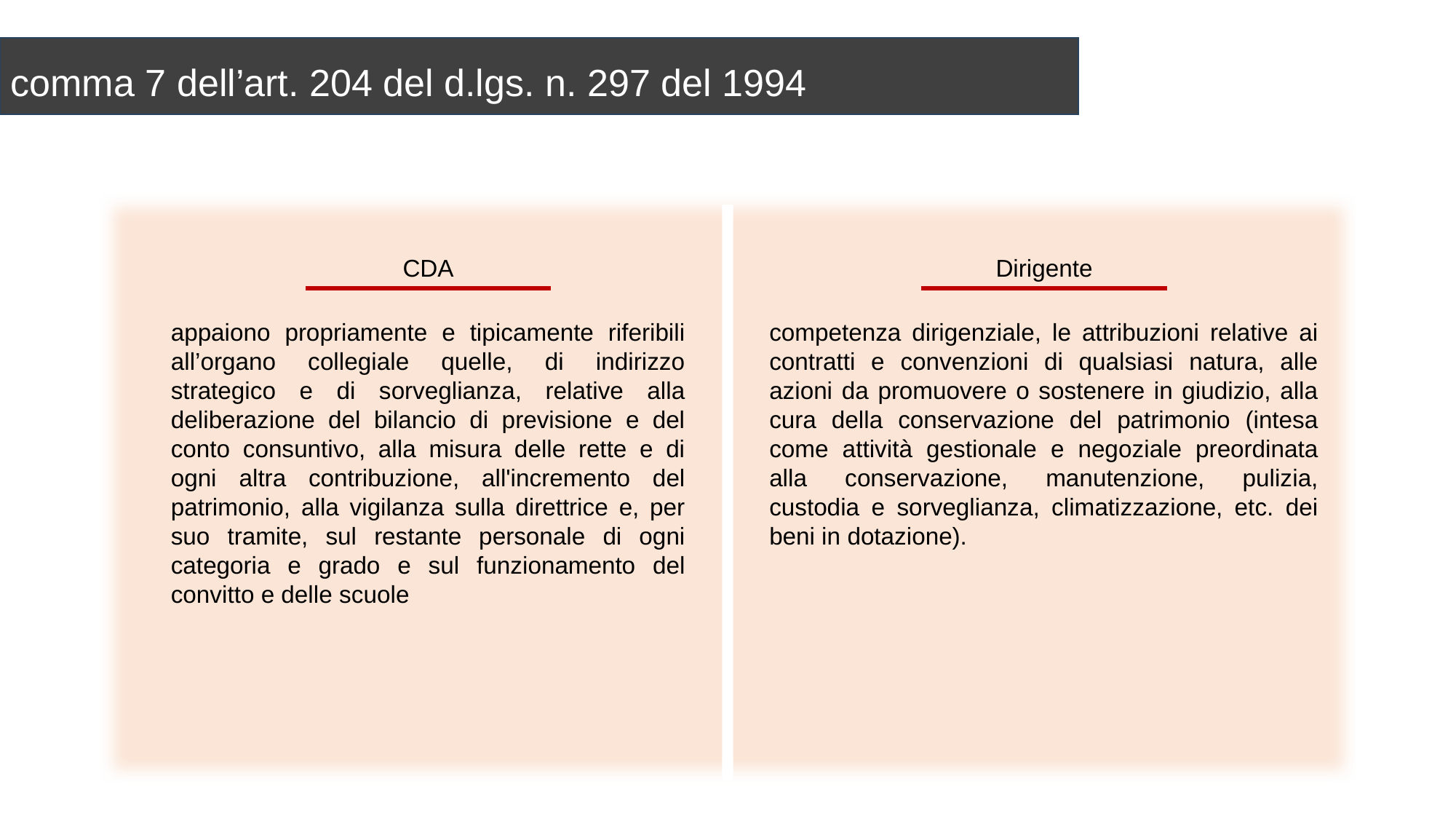

comma 7 dell’art. 204 del d.lgs. n. 297 del 1994

CDA
Dirigente
appaiono propriamente e tipicamente riferibili all’organo collegiale quelle, di indirizzo strategico e di sorveglianza, relative alla deliberazione del bilancio di previsione e del conto consuntivo, alla misura delle rette e di ogni altra contribuzione, all'incremento del patrimonio, alla vigilanza sulla direttrice e, per suo tramite, sul restante personale di ogni categoria e grado e sul funzionamento del convitto e delle scuole
competenza dirigenziale, le attribuzioni relative ai contratti e convenzioni di qualsiasi natura, alle azioni da promuovere o sostenere in giudizio, alla cura della conservazione del patrimonio (intesa come attività gestionale e negoziale preordinata alla conservazione, manutenzione, pulizia, custodia e sorveglianza, climatizzazione, etc. dei beni in dotazione).